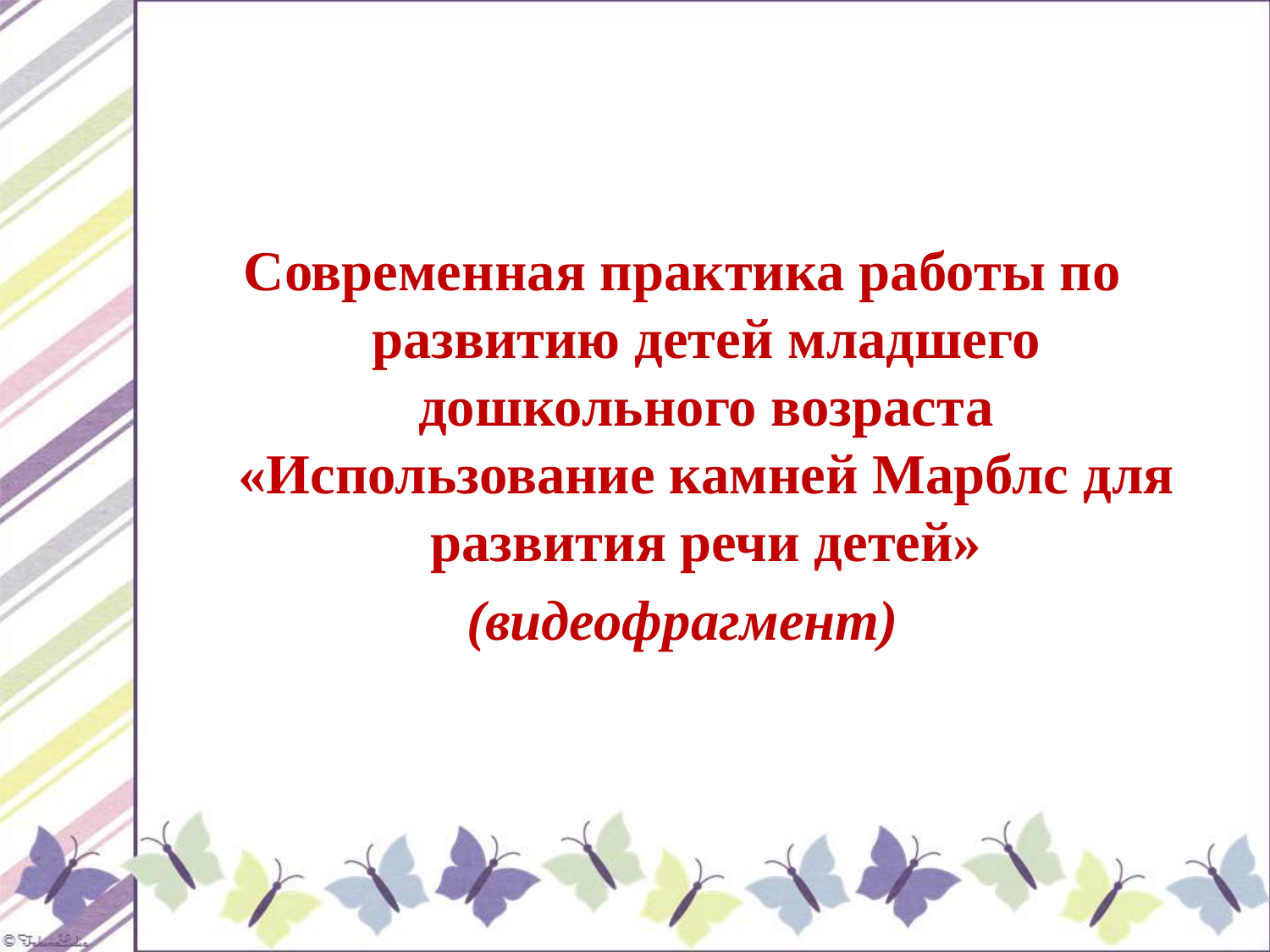

#
Современная практика работы по развитию детей младшего дошкольного возраста «Использование камней Марблс для развития речи детей»
(видеофрагмент)